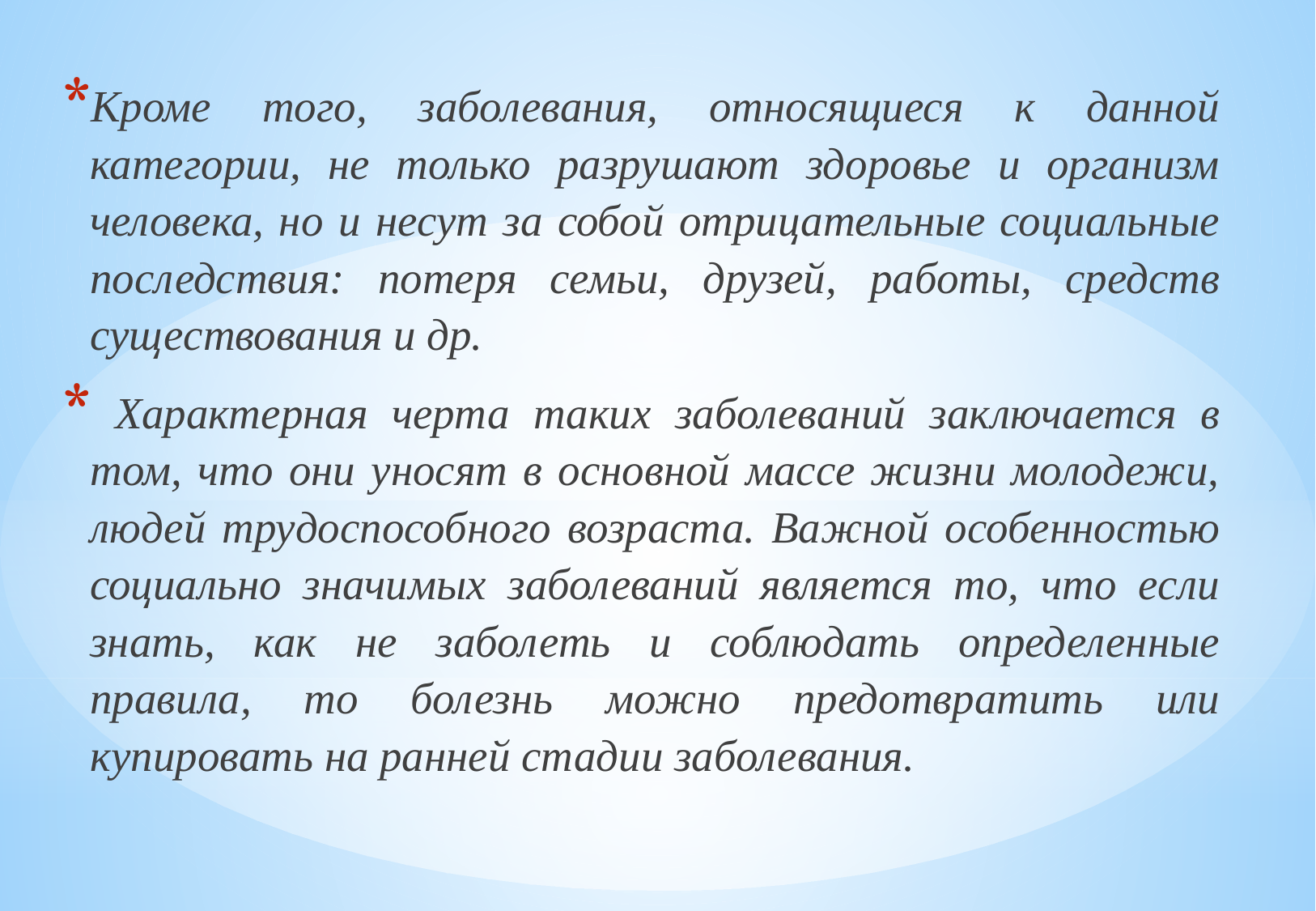

Кроме того, заболевания, относящиеся к данной категории, не только разрушают здоровье и организм человека, но и несут за собой отрицательные социальные последствия: потеря семьи, друзей, работы, средств существования и др.
 Характерная черта таких заболеваний заключается в том, что они уносят в основной массе жизни молодежи, людей трудоспособного возраста. Важной особенностью социально значимых заболеваний является то, что если знать, как не заболеть и соблюдать определенные правила, то болезнь можно предотвратить или купировать на ранней стадии заболевания.